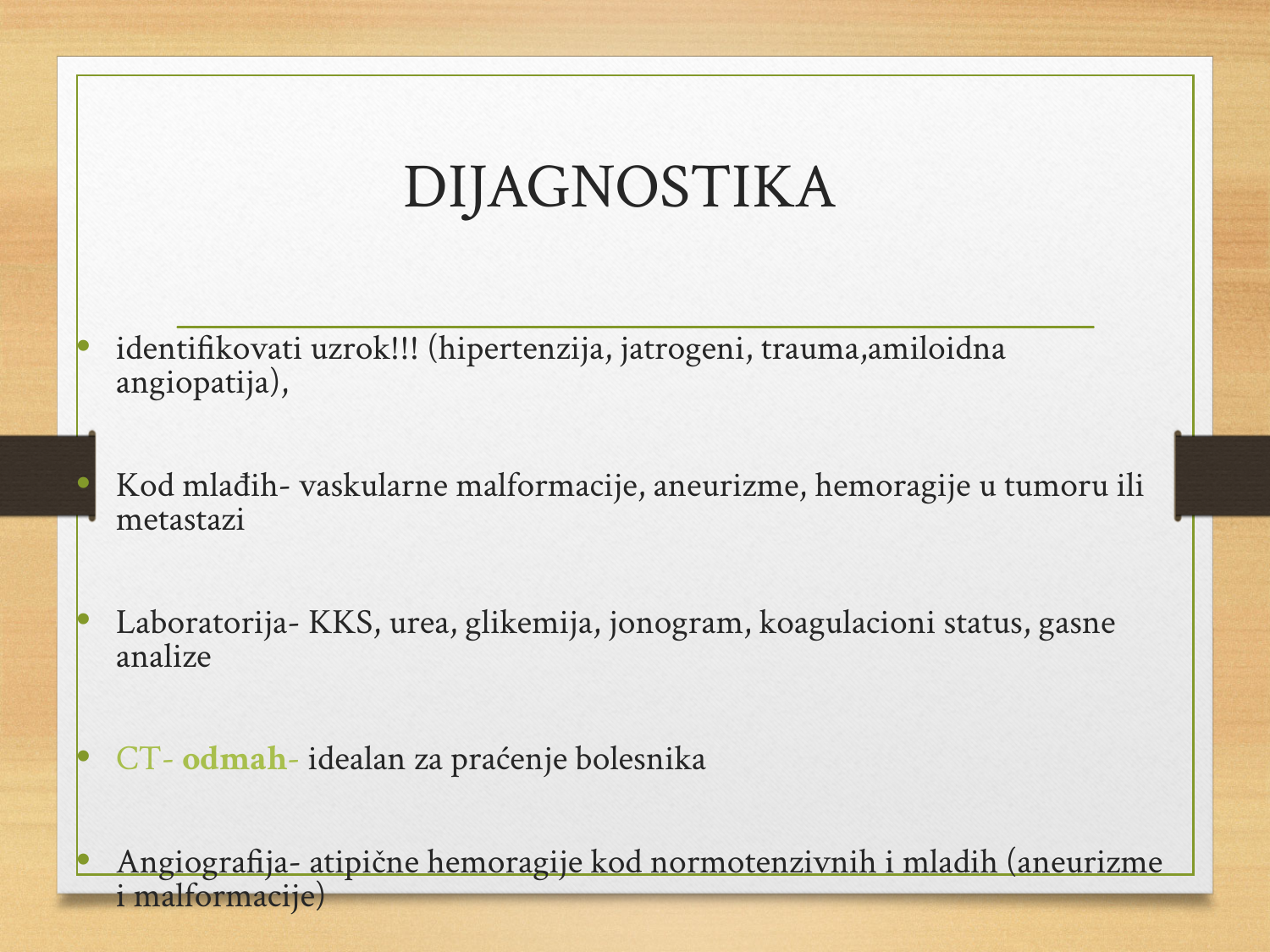

# DIJAGNOSTIKA
identifikovati uzrok!!! (hipertenzija, jatrogeni, trauma,amiloidna angiopatija),

Kod mlađih- vaskularne malformacije, aneurizme, hemoragije u tumoru ili metastazi

Laboratorija- KKS, urea, glikemija, jonogram, koagulacioni status, gasne analize

CT- odmah- idealan za praćenje bolesnika

Angiografija- atipične hemoragije kod normotenzivnih i mladih (aneurizme i malformacije)